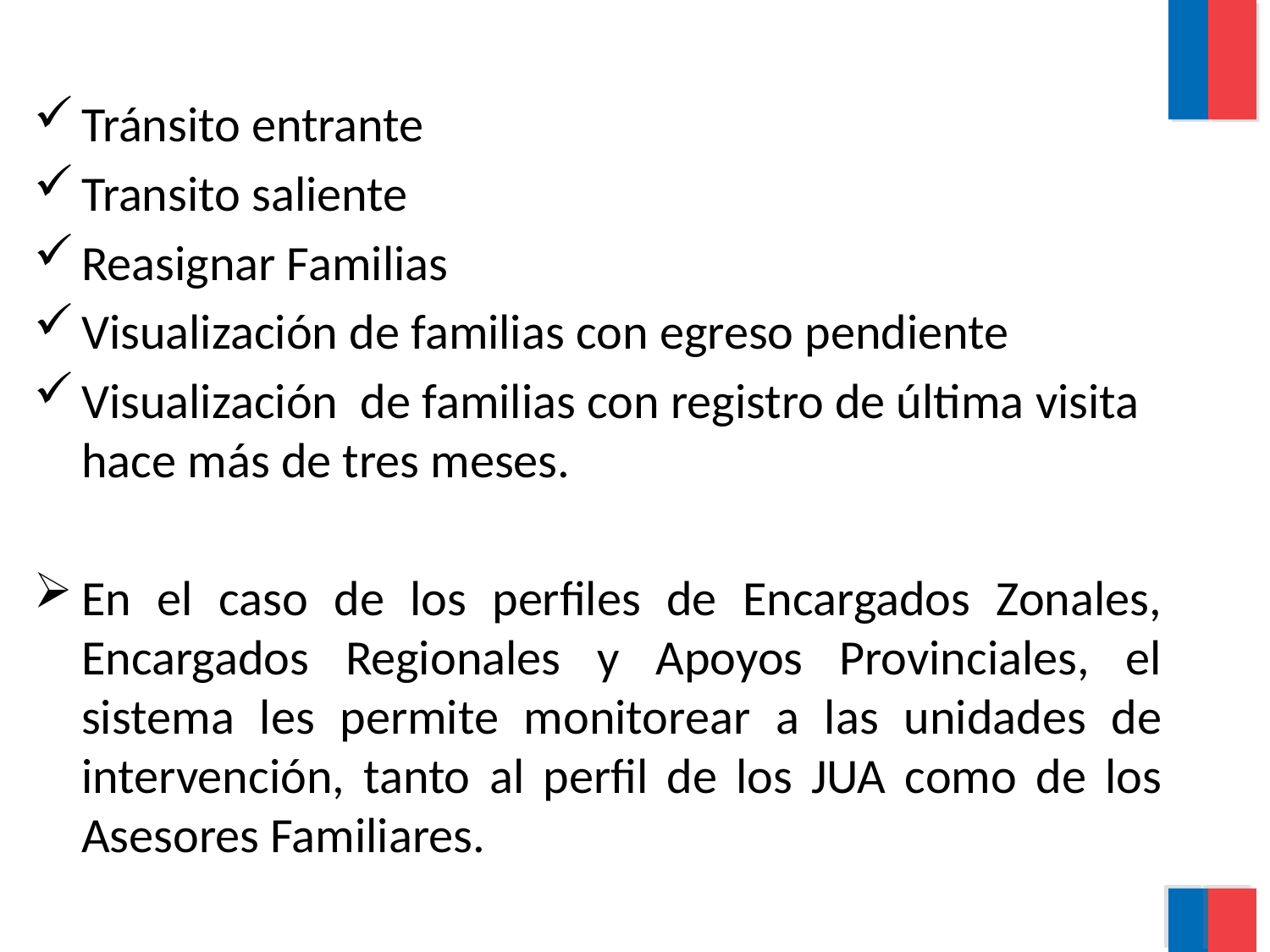

#
Tránsito entrante
Transito saliente
Reasignar Familias
Visualización de familias con egreso pendiente
Visualización  de familias con registro de última visita hace más de tres meses.

En el caso de los perfiles de Encargados Zonales, Encargados Regionales y Apoyos Provinciales, el sistema les permite monitorear a las unidades de intervención, tanto al perfil de los JUA como de los Asesores Familiares.